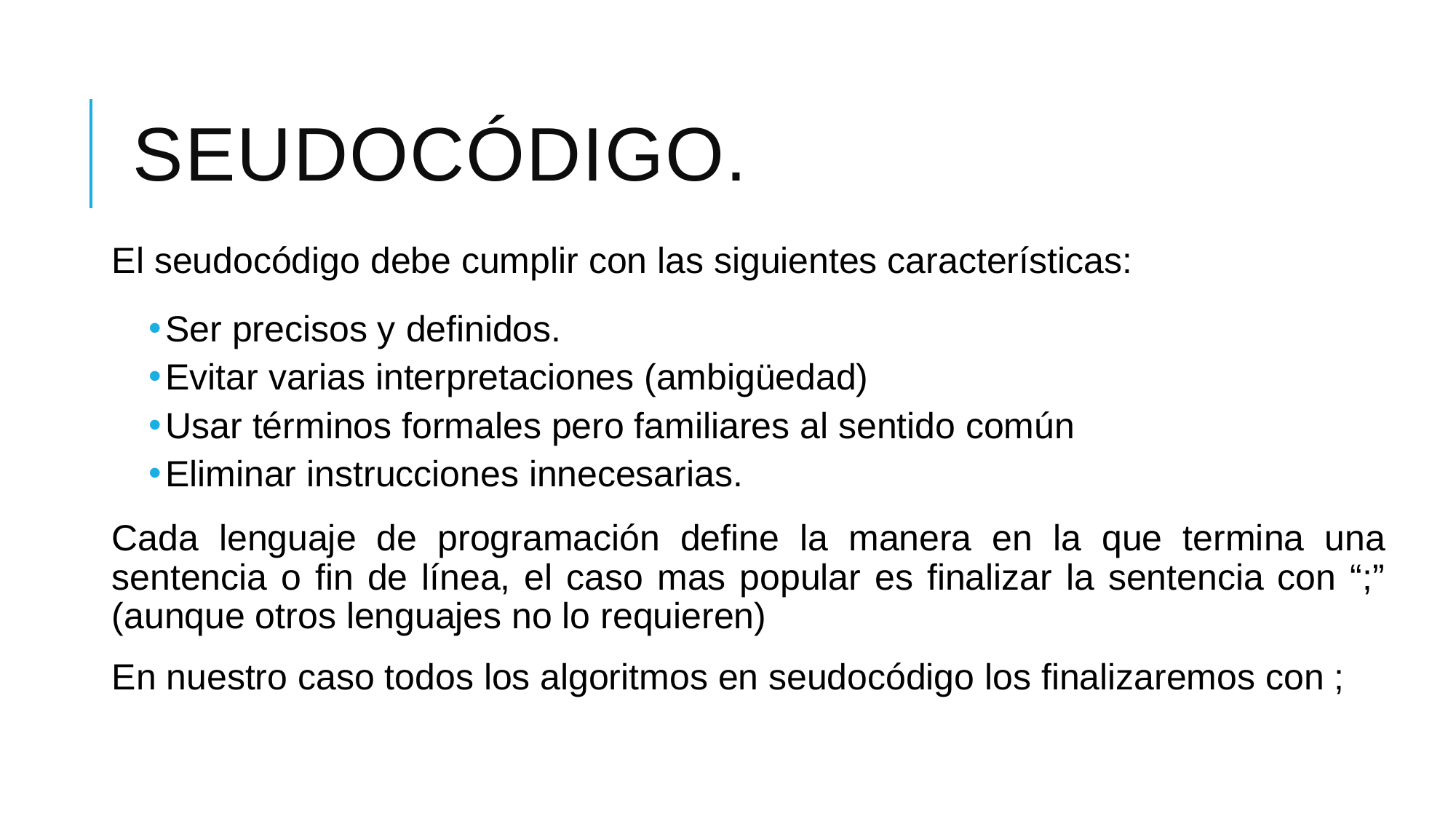

# Seudocódigo.
El seudocódigo debe cumplir con las siguientes características:

Ser precisos y definidos.
Evitar varias interpretaciones (ambigüedad)
Usar términos formales pero familiares al sentido común
Eliminar instrucciones innecesarias.
Cada lenguaje de programación define la manera en la que termina una sentencia o fin de línea, el caso mas popular es finalizar la sentencia con “;” (aunque otros lenguajes no lo requieren)
En nuestro caso todos los algoritmos en seudocódigo los finalizaremos con ;